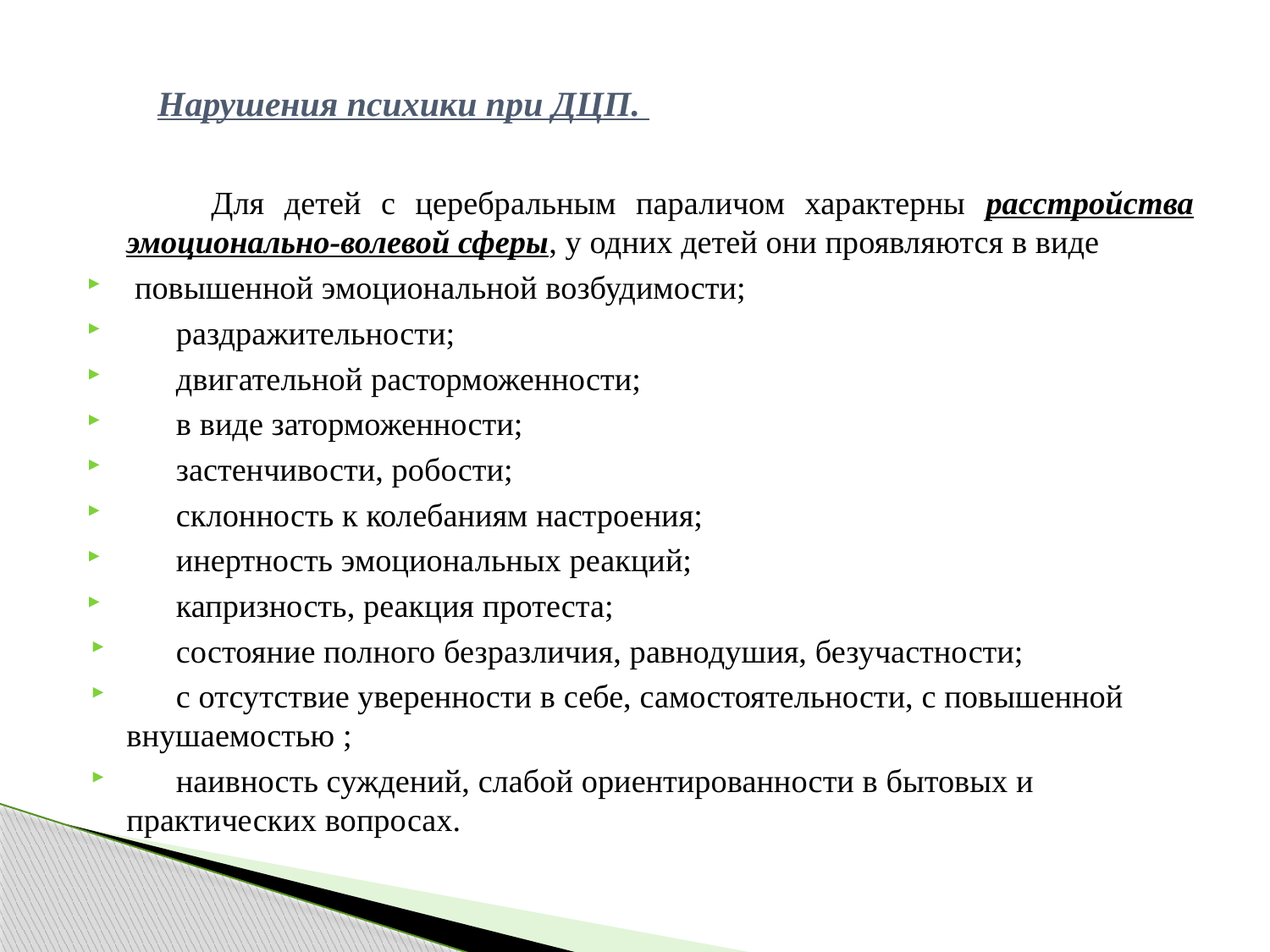

# Нарушения психики при ДЦП.
      Для детей с церебральным параличом характерны расстройства эмоционально-волевой сферы, у одних детей они проявляются в виде
	 повышенной эмоциональной возбудимости;
      раздражительности;
      двигательной расторможенности;
      в виде заторможенности;
      застенчивости, робости;
      склонность к колебаниям настроения;
      инертность эмоциональных реакций;
      капризность, реакция протеста;
      состояние полного безразличия, равнодушия, безучастности;
      с отсутствие уверенности в себе, самостоятельности, с повышенной     	внушаемостью ;
      наивность суждений, слабой ориентированности в бытовых и практических вопросах.